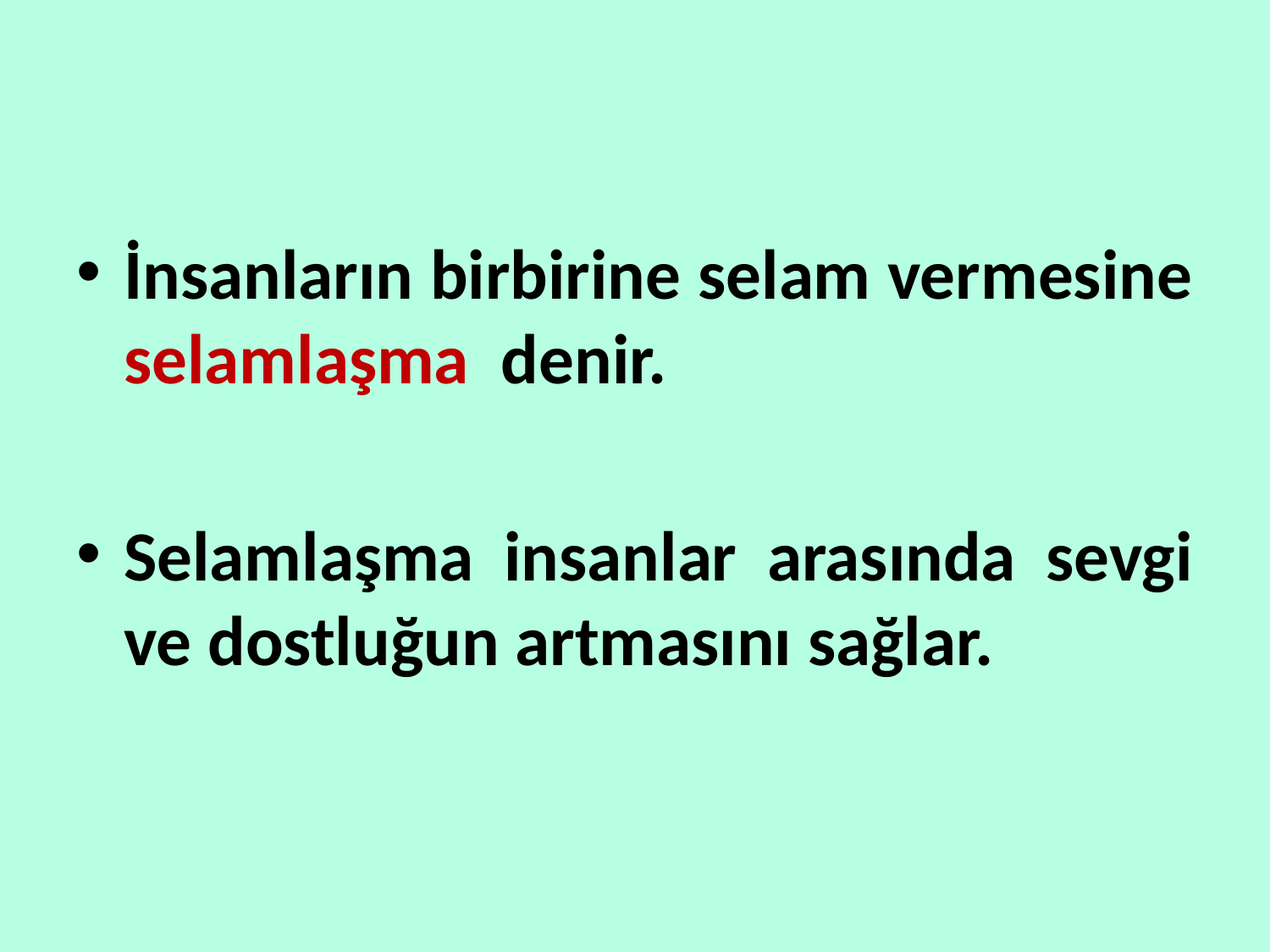

İnsanların birbirine selam vermesine selamlaşma  denir.

Selamlaşma insanlar arasında sevgi ve dostluğun artmasını sağlar.